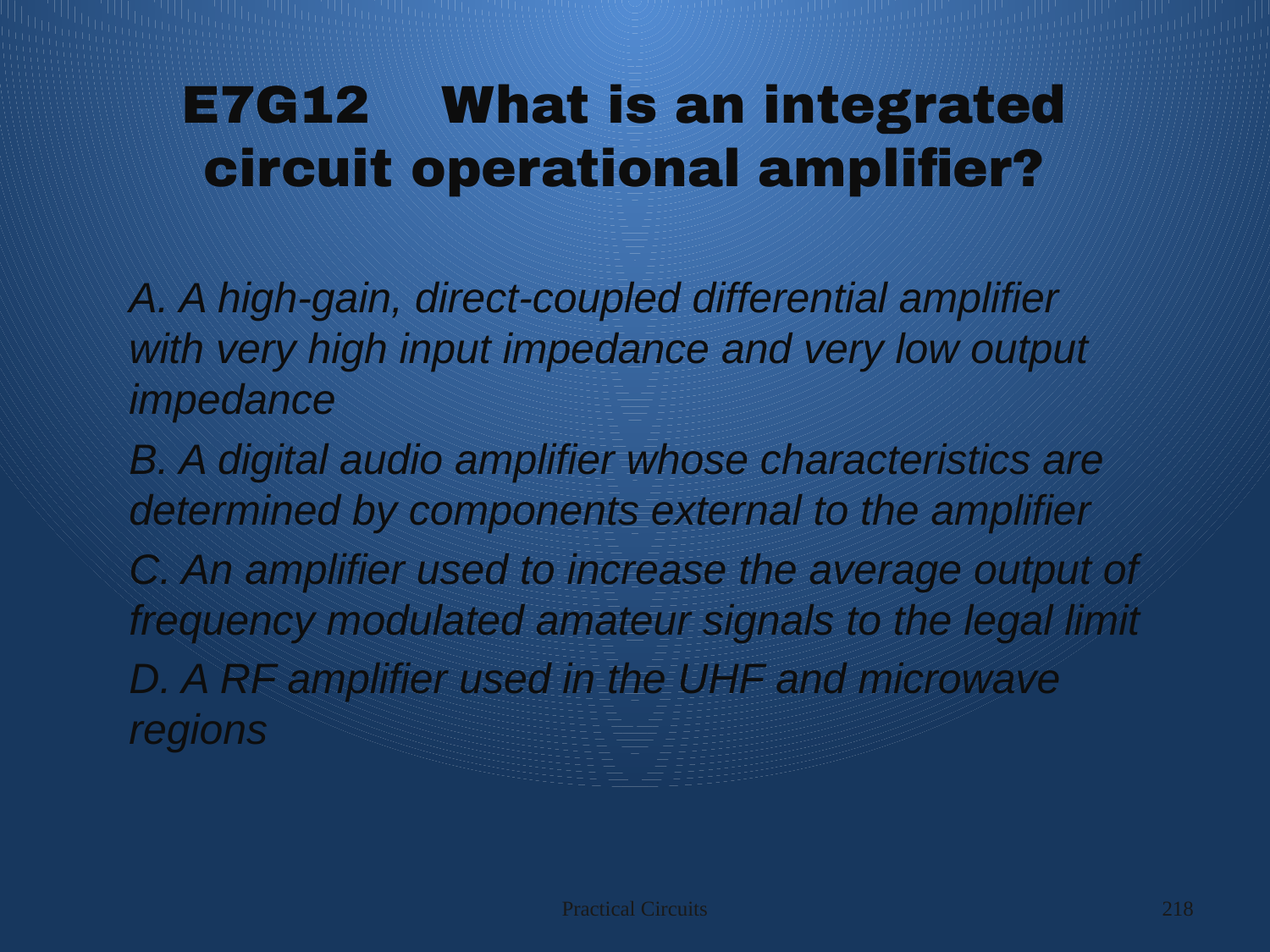

# E7G12    What is an integrated circuit operational amplifier?
A. A high-gain, direct-coupled differential amplifier with very high input impedance and very low output impedance
B. A digital audio amplifier whose characteristics are determined by components external to the amplifier
C. An amplifier used to increase the average output of frequency modulated amateur signals to the legal limit
D. A RF amplifier used in the UHF and microwave regions
Practical Circuits
218